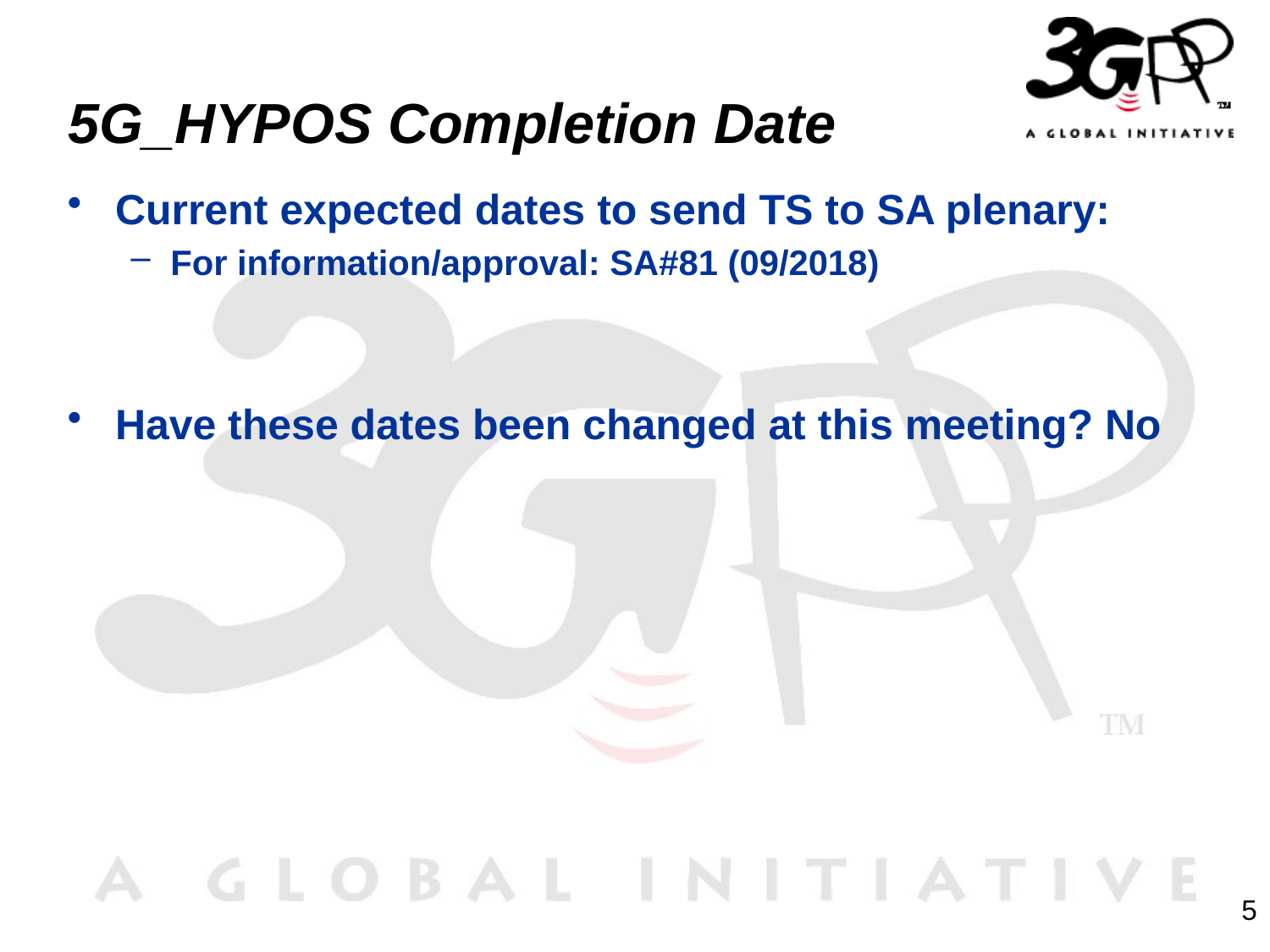

# 5G_HYPOS Completion Date
Current expected dates to send TS to SA plenary:
For information/approval: SA#81 (09/2018)

Have these dates been changed at this meeting? No
5